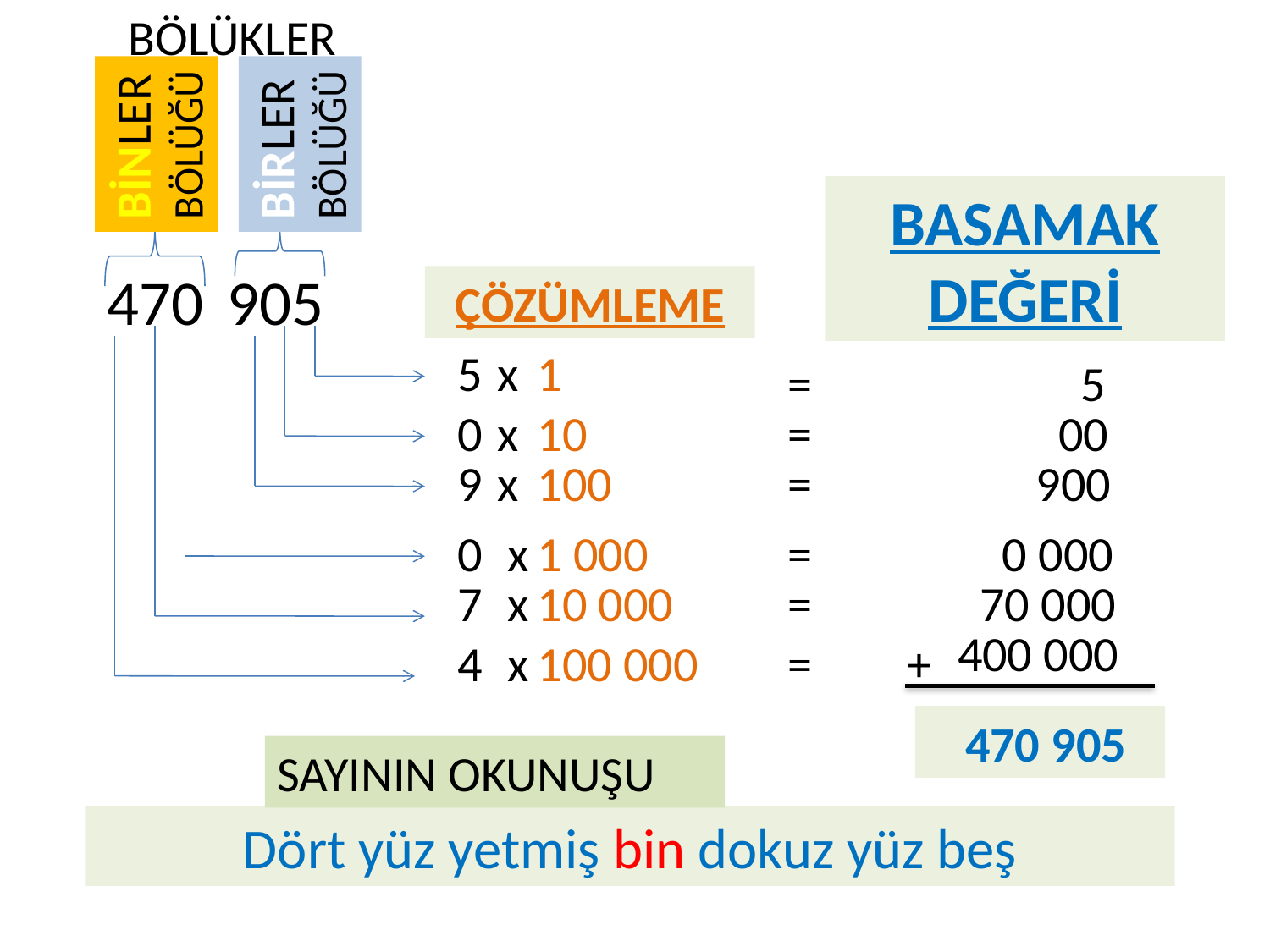

BÖLÜKLER
BİNLER BÖLÜĞÜ
BİRLER BÖLÜĞÜ
BASAMAK DEĞERİ

470
905
ÇÖZÜMLEME
5
x
1
=
           5
0
x
10
=
         00
9
x
100
=
       900
0
x
1 000
=
    0 000
7
x
10 000
=
  70 000
400 000
4
x
100 000
=
+
 470 905
SAYININ OKUNUŞU
Dört yüz yetmiş bin dokuz yüz beş